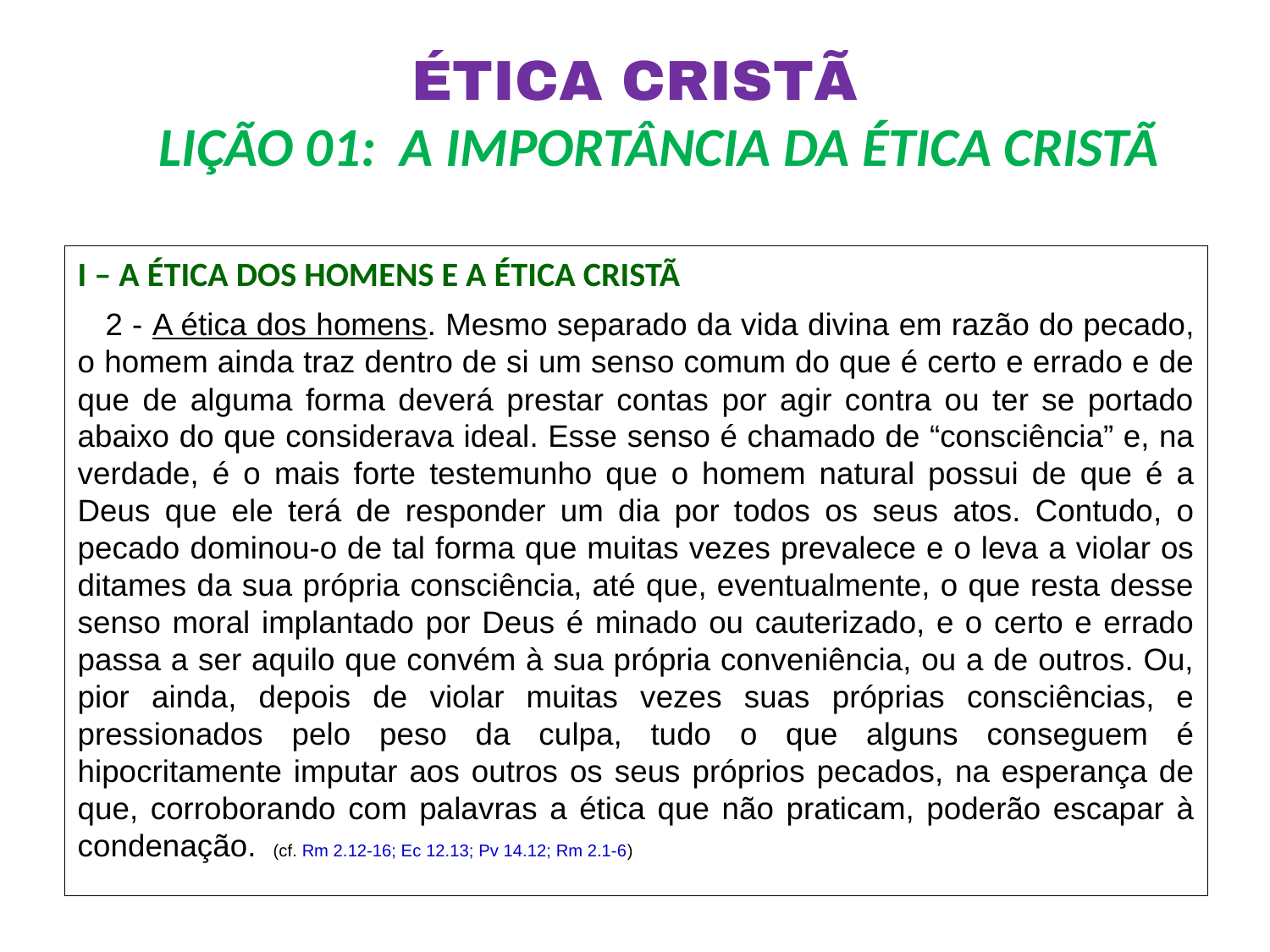

# ÉTICA CRISTÃ LIÇÃO 01:  A IMPORTÂNCIA DA ÉTICA CRISTÃ
I – A ÉTICA DOS HOMENS E A ÉTICA CRISTÃ

	2 - A ética dos homens. Mesmo separado da vida divina em razão do pecado, o homem ainda traz dentro de si um senso comum do que é certo e errado e de que de alguma forma deverá prestar contas por agir contra ou ter se portado abaixo do que considerava ideal. Esse senso é chamado de “consciência” e, na verdade, é o mais forte testemunho que o homem natural possui de que é a Deus que ele terá de responder um dia por todos os seus atos. Contudo, o pecado dominou-o de tal forma que muitas vezes prevalece e o leva a violar os ditames da sua própria consciência, até que, eventualmente, o que resta desse senso moral implantado por Deus é minado ou cauterizado, e o certo e errado passa a ser aquilo que convém à sua própria conveniência, ou a de outros. Ou, pior ainda, depois de violar muitas vezes suas próprias consciências, e pressionados pelo peso da culpa, tudo o que alguns conseguem é hipocritamente imputar aos outros os seus próprios pecados, na esperança de que, corroborando com palavras a ética que não praticam, poderão escapar à condenação.	(cf. Rm 2.12-16; Ec 12.13; Pv 14.12; Rm 2.1-6)